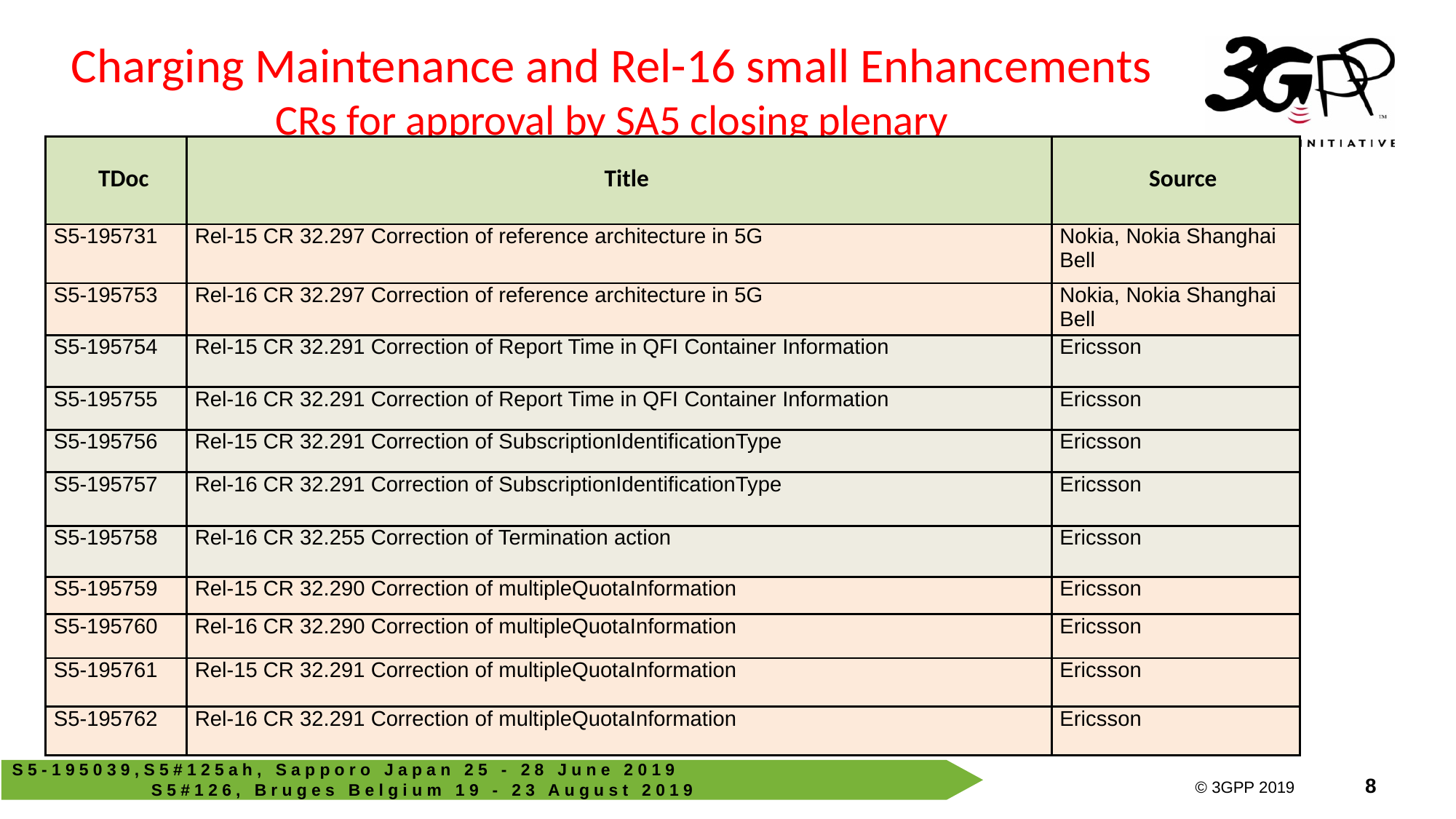

Charging Maintenance and Rel-16 small Enhancements CRs for approval by SA5 closing plenary
| TDoc | Title | Source |
| --- | --- | --- |
| S5-195731 | Rel-15 CR 32.297 Correction of reference architecture in 5G | Nokia, Nokia Shanghai Bell |
| S5-195753 | Rel-16 CR 32.297 Correction of reference architecture in 5G | Nokia, Nokia Shanghai Bell |
| S5-195754 | Rel-15 CR 32.291 Correction of Report Time in QFI Container Information | Ericsson |
| S5-195755 | Rel-16 CR 32.291 Correction of Report Time in QFI Container Information | Ericsson |
| S5-195756 | Rel-15 CR 32.291 Correction of SubscriptionIdentificationType | Ericsson |
| S5-195757 | Rel-16 CR 32.291 Correction of SubscriptionIdentificationType | Ericsson |
| S5-195758 | Rel-16 CR 32.255 Correction of Termination action | Ericsson |
| S5-195759 | Rel-15 CR 32.290 Correction of multipleQuotaInformation | Ericsson |
| S5-195760 | Rel-16 CR 32.290 Correction of multipleQuotaInformation | Ericsson |
| S5-195761 | Rel-15 CR 32.291 Correction of multipleQuotaInformation | Ericsson |
| S5-195762 | Rel-16 CR 32.291 Correction of multipleQuotaInformation | Ericsson |